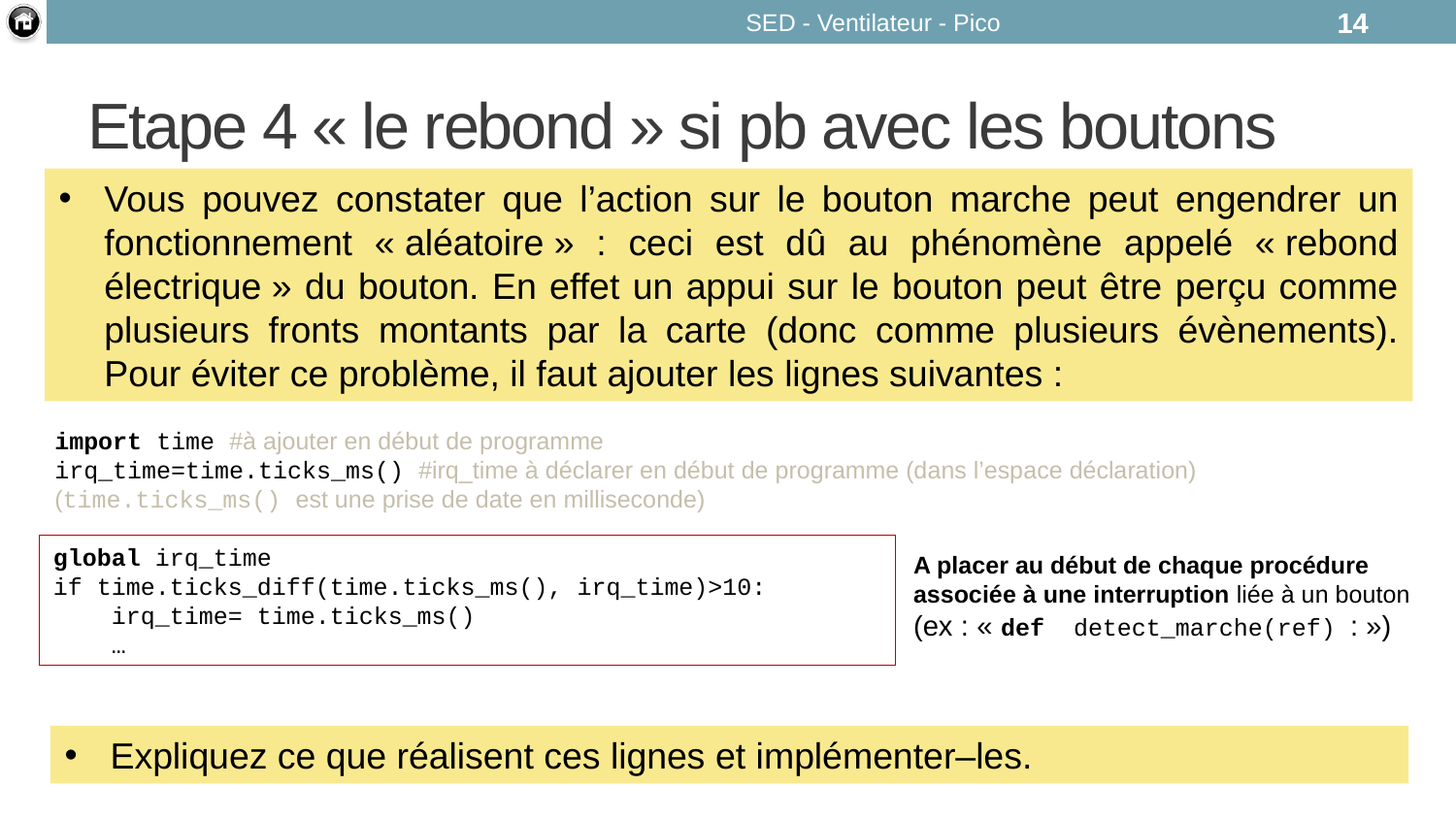

SED - Ventilateur - Pico
14
# Etape 4 « le rebond » si pb avec les boutons
Vous pouvez constater que l’action sur le bouton marche peut engendrer un fonctionnement « aléatoire » : ceci est dû au phénomène appelé « rebond électrique » du bouton. En effet un appui sur le bouton peut être perçu comme plusieurs fronts montants par la carte (donc comme plusieurs évènements). Pour éviter ce problème, il faut ajouter les lignes suivantes :

import time #à ajouter en début de programme
irq_time=time.ticks_ms() #irq_time à déclarer en début de programme (dans l’espace déclaration) (time.ticks_ms() est une prise de date en milliseconde)
global irq_time
if time.ticks_diff(time.ticks_ms(), irq_time)>10:
    irq_time= time.ticks_ms()
    …
A placer au début de chaque procédure associée à une interruption liée à un bouton
(ex : « def  detect_marche(ref) : »)
Expliquez ce que réalisent ces lignes et implémenter–les.